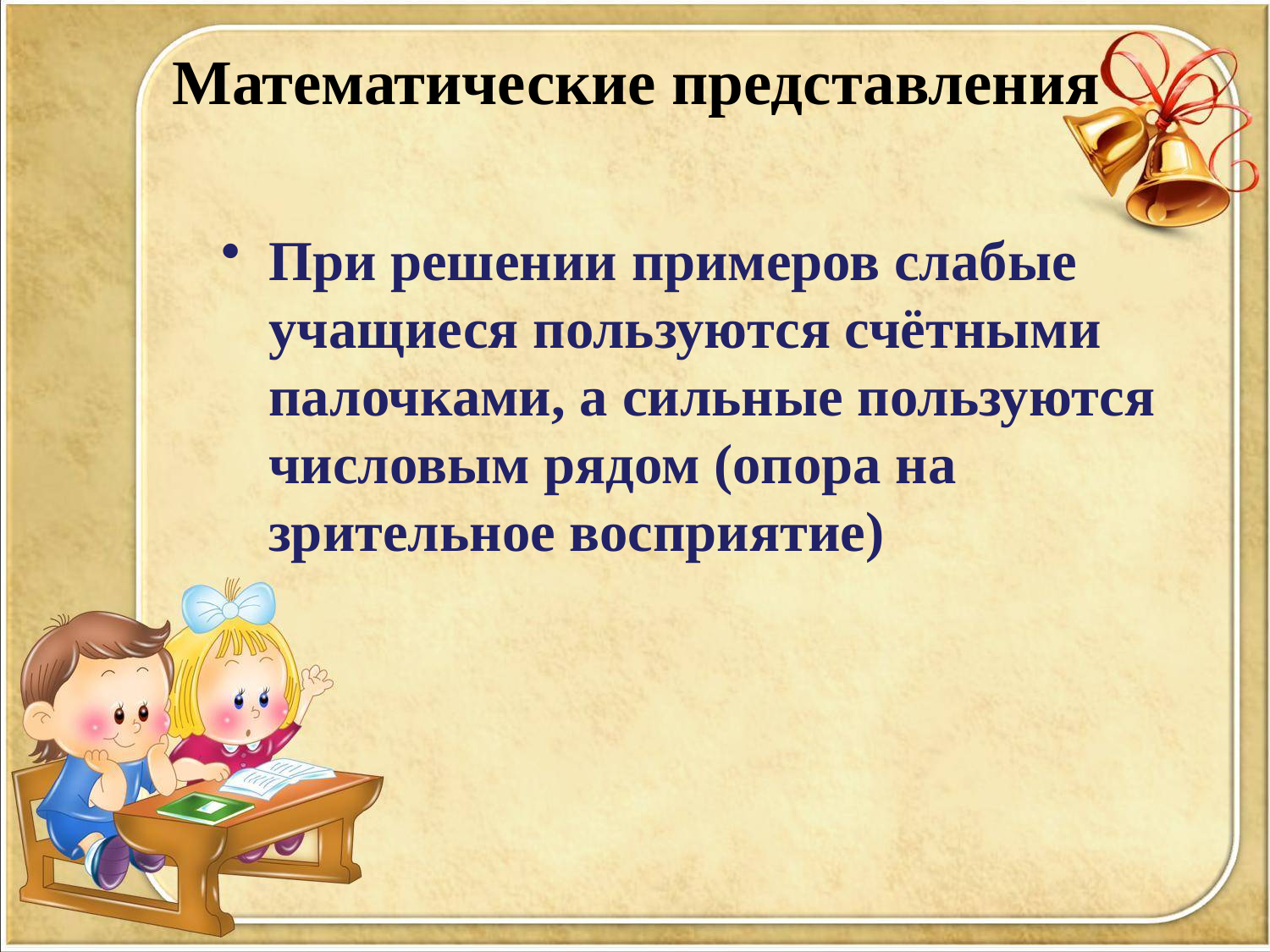

# Математические представления

При решении примеров слабые учащиеся пользуются счётными палочками, а сильные пользуются числовым рядом (опора на зрительное восприятие)